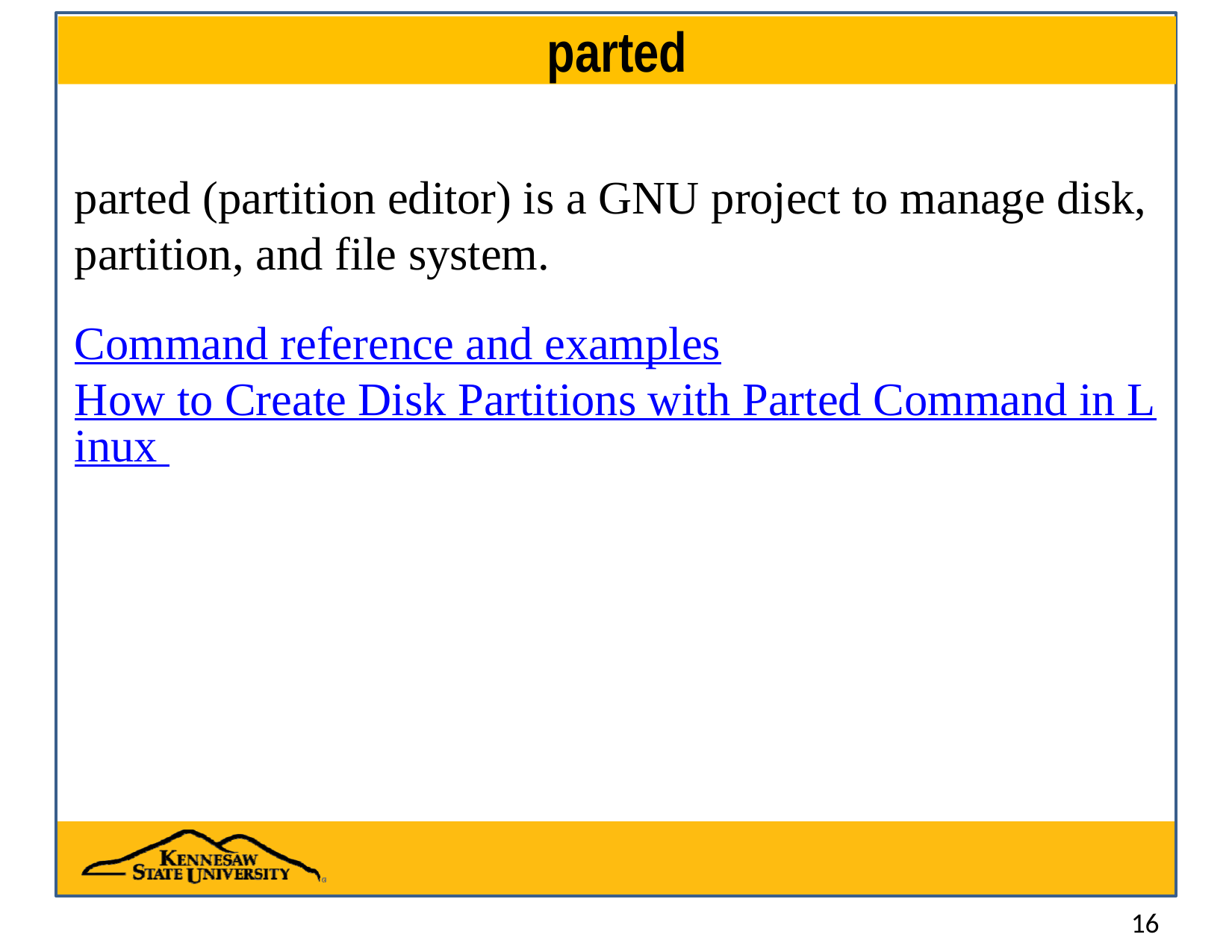

# parted
parted (partition editor) is a GNU project to manage disk, partition, and file system.

Command reference and examples
How to Create Disk Partitions with Parted Command in Linux